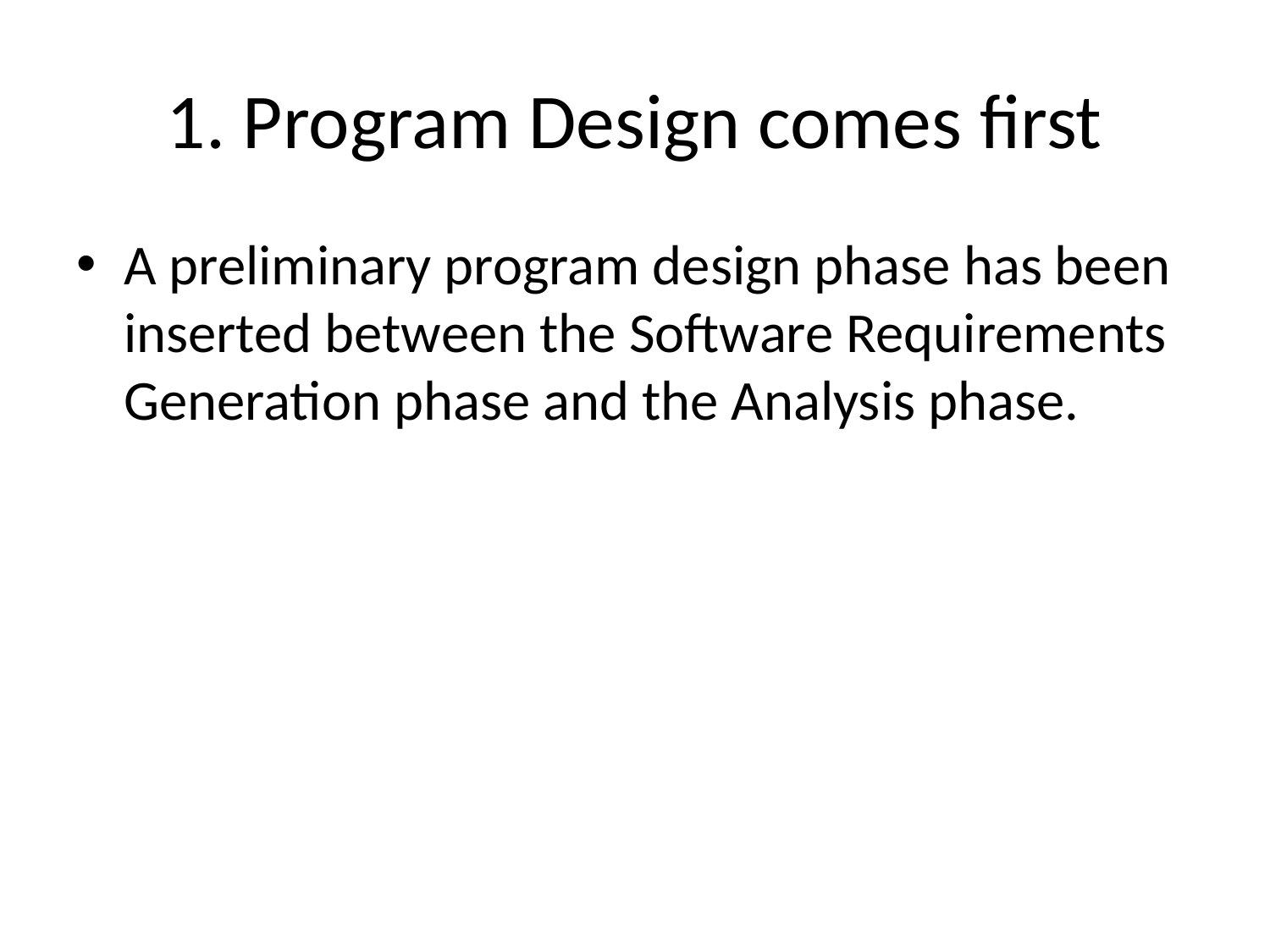

# 1. Program Design comes first
A preliminary program design phase has been inserted between the Software Requirements Generation phase and the Analysis phase.